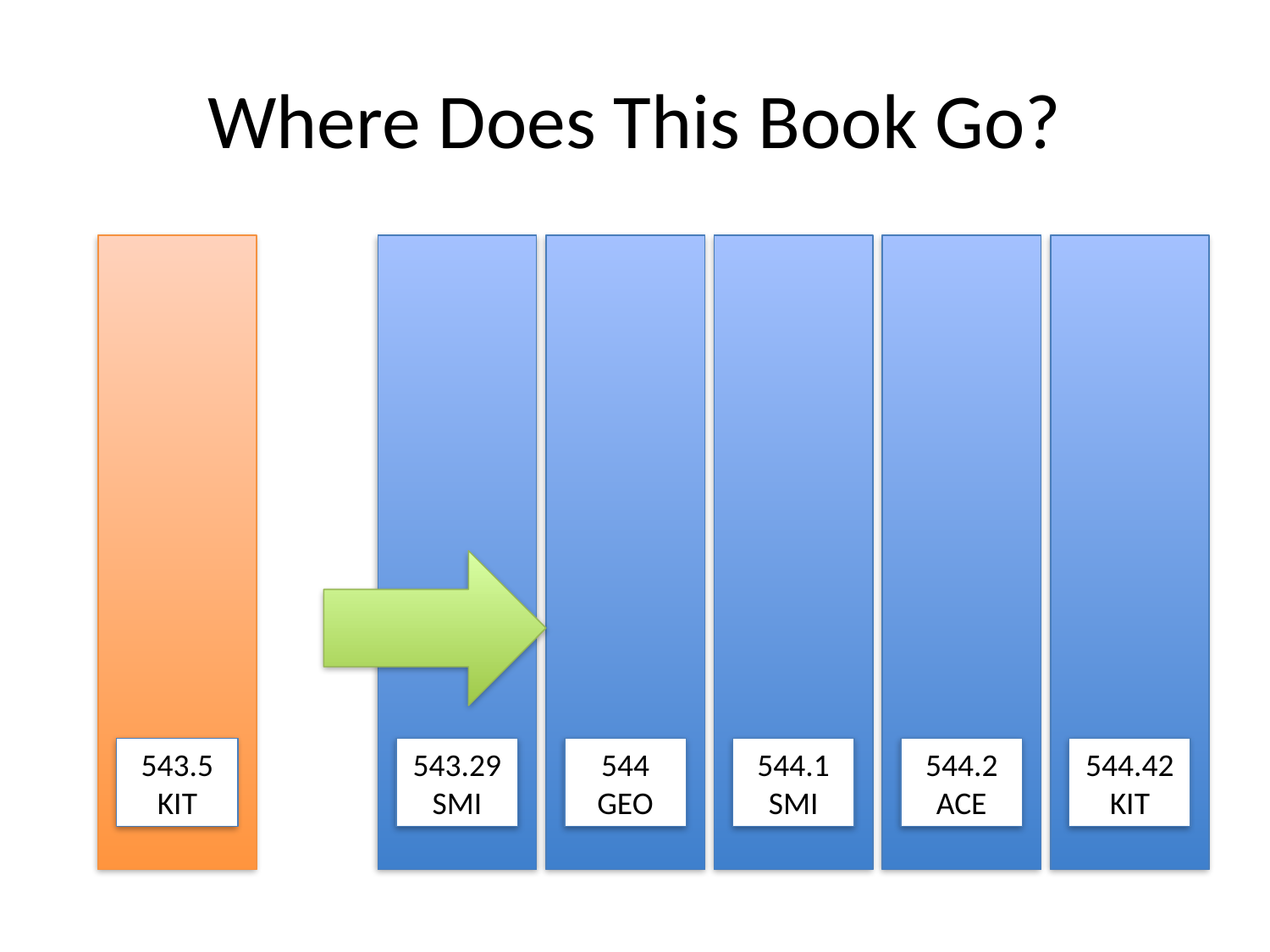

# Where Does This Book Go?

543.5
KIT
543.29
SMI
544
GEO
544.1
SMI
544.2
ACE
544.42
KIT